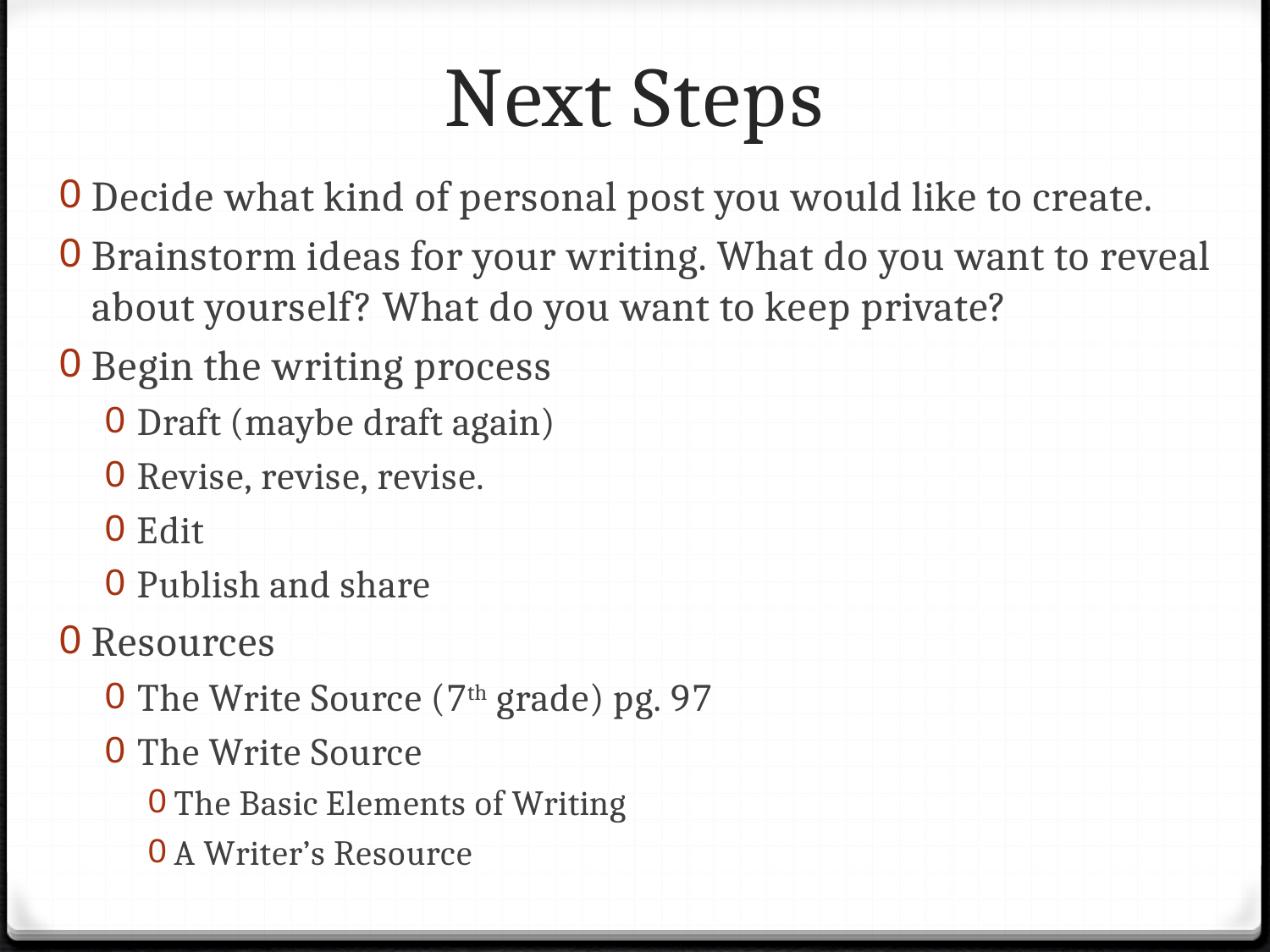

# Next Steps
Decide what kind of personal post you would like to create.
Brainstorm ideas for your writing. What do you want to reveal about yourself? What do you want to keep private?
Begin the writing process
Draft (maybe draft again)
Revise, revise, revise.
Edit
Publish and share
Resources
The Write Source (7th grade) pg. 97
The Write Source
The Basic Elements of Writing
A Writer’s Resource